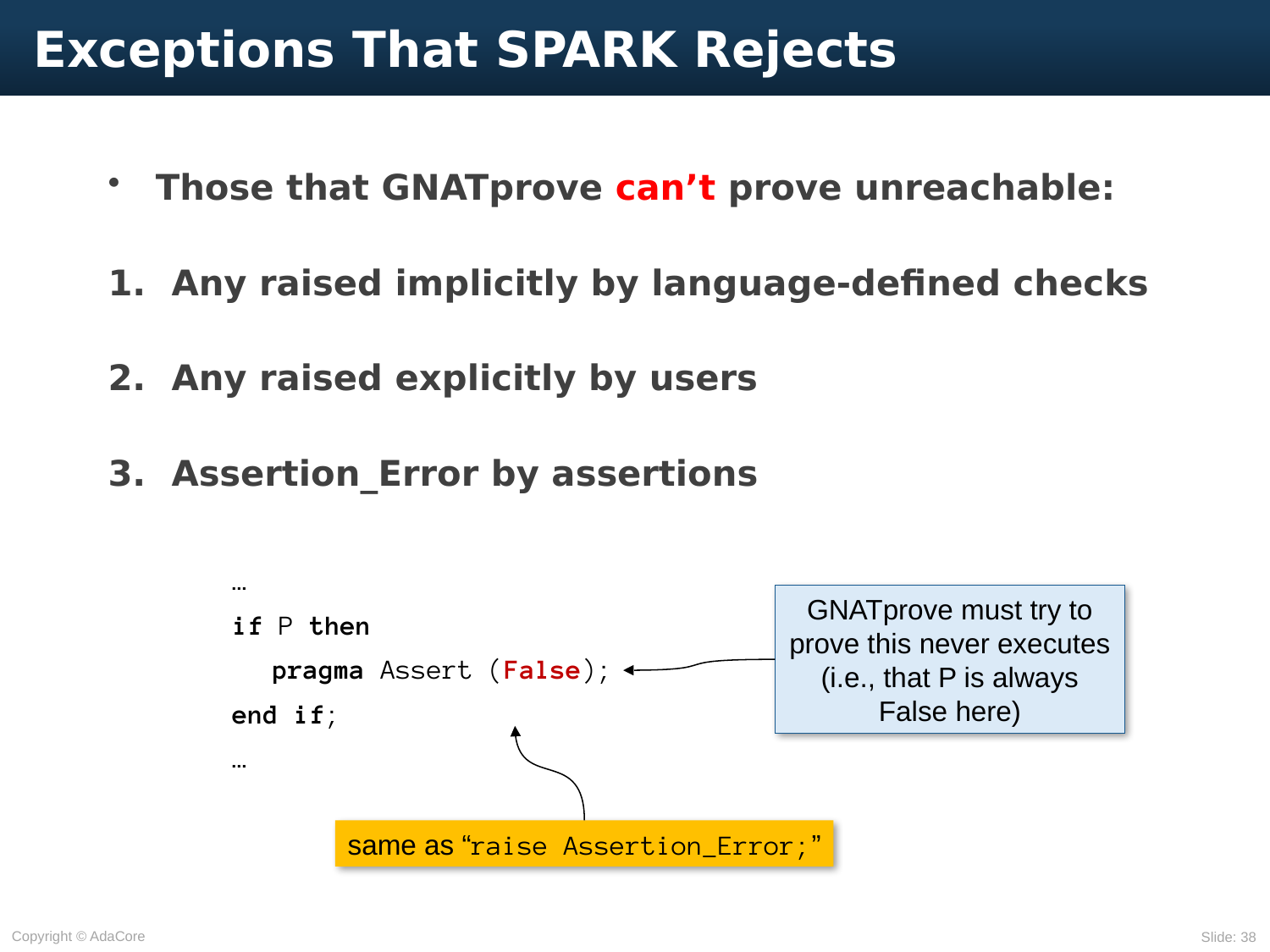

# Exceptions That SPARK Rejects
Those that GNATprove can’t prove unreachable:
Any raised implicitly by language-defined checks
Any raised explicitly by users
Assertion_Error by assertions

…
if P then
	pragma Assert (False);
end if;
…
GNATprove must try to prove this never executes (i.e., that P is always False here)

same as “raise Assertion_Error;”